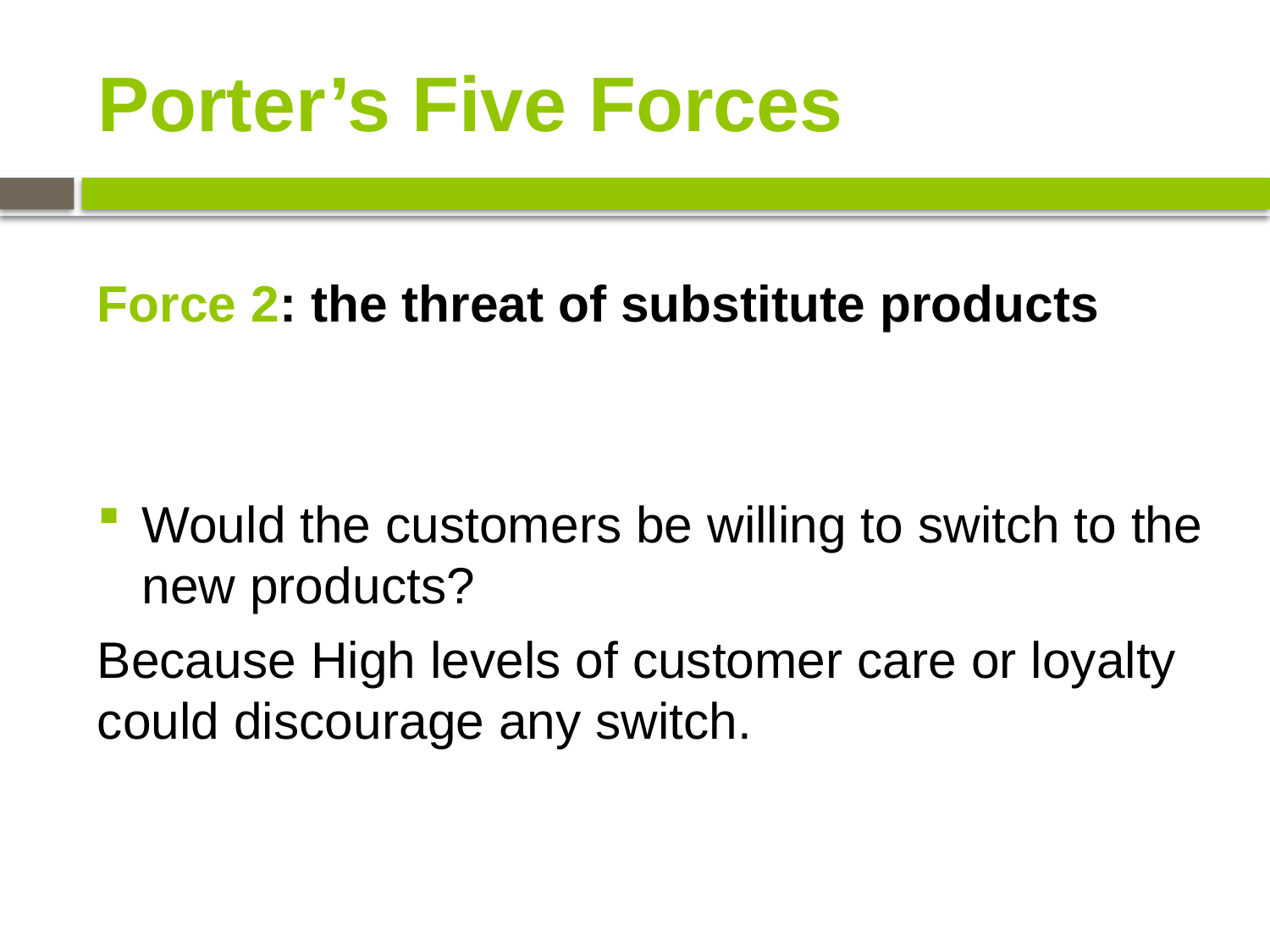

# Porter’s Five Forces
Force 2: the threat of substitute products

Would the customers be willing to switch to the new products?
Because High levels of customer care or loyalty could discourage any switch.